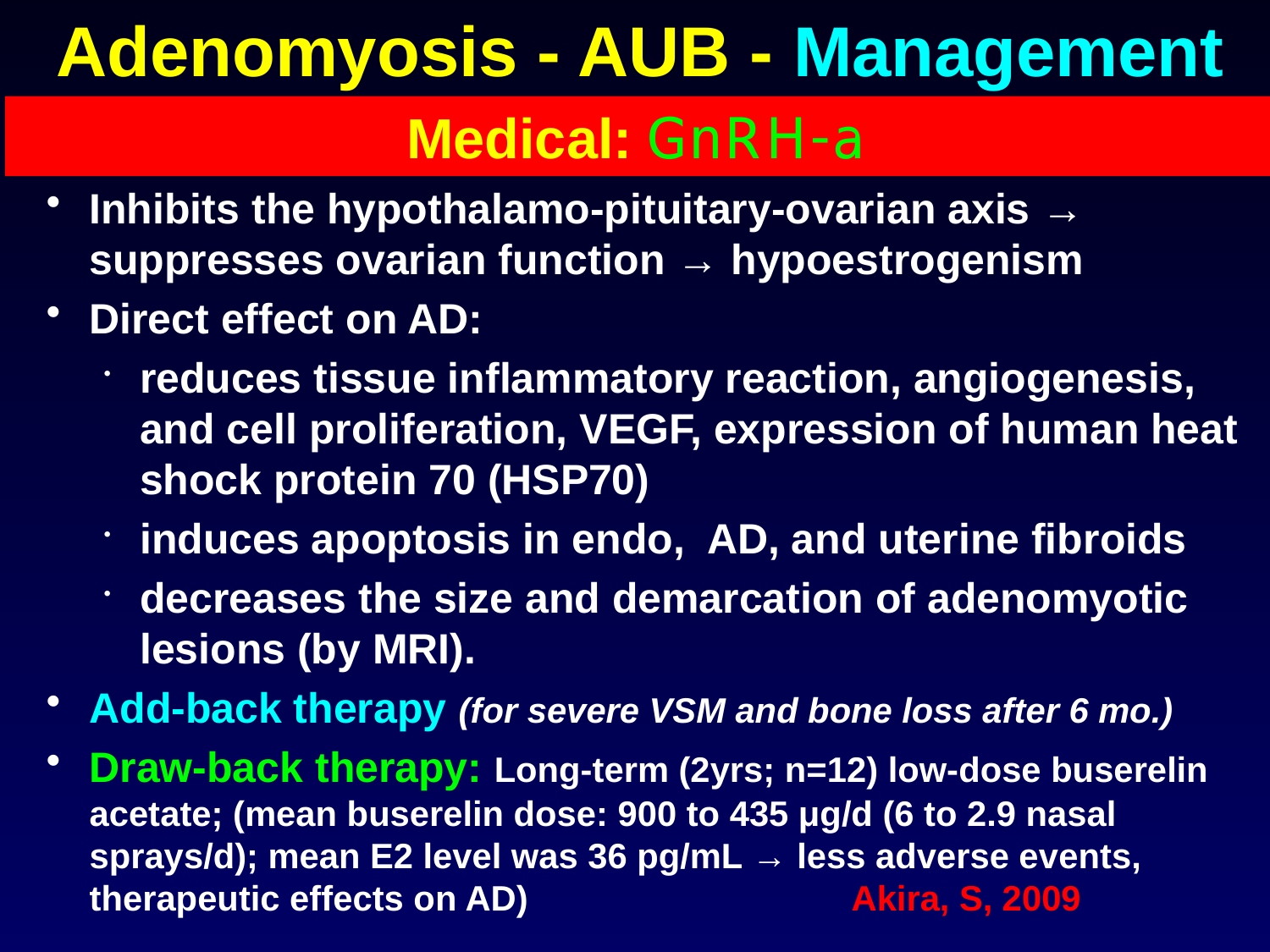

# Adenomyosis - AUB - Management
Medical: GnRH-a
Inhibits the hypothalamo-pituitary-ovarian axis → suppresses ovarian function → hypoestrogenism
Direct effect on AD:
reduces tissue inflammatory reaction, angiogenesis, and cell proliferation, VEGF, expression of human heat shock protein 70 (HSP70)
induces apoptosis in endo,  AD, and uterine fibroids
decreases the size and demarcation of adenomyotic lesions (by MRI).
Add-back therapy (for severe VSM and bone loss after 6 mo.)
Draw-back therapy: Long-term (2yrs; n=12) low-dose buserelin acetate; (mean buserelin dose: 900 to 435 μg/d (6 to 2.9 nasal sprays/d); mean E2 level was 36 pg/mL → less adverse events, therapeutic effects on AD)			Akira, S, 2009